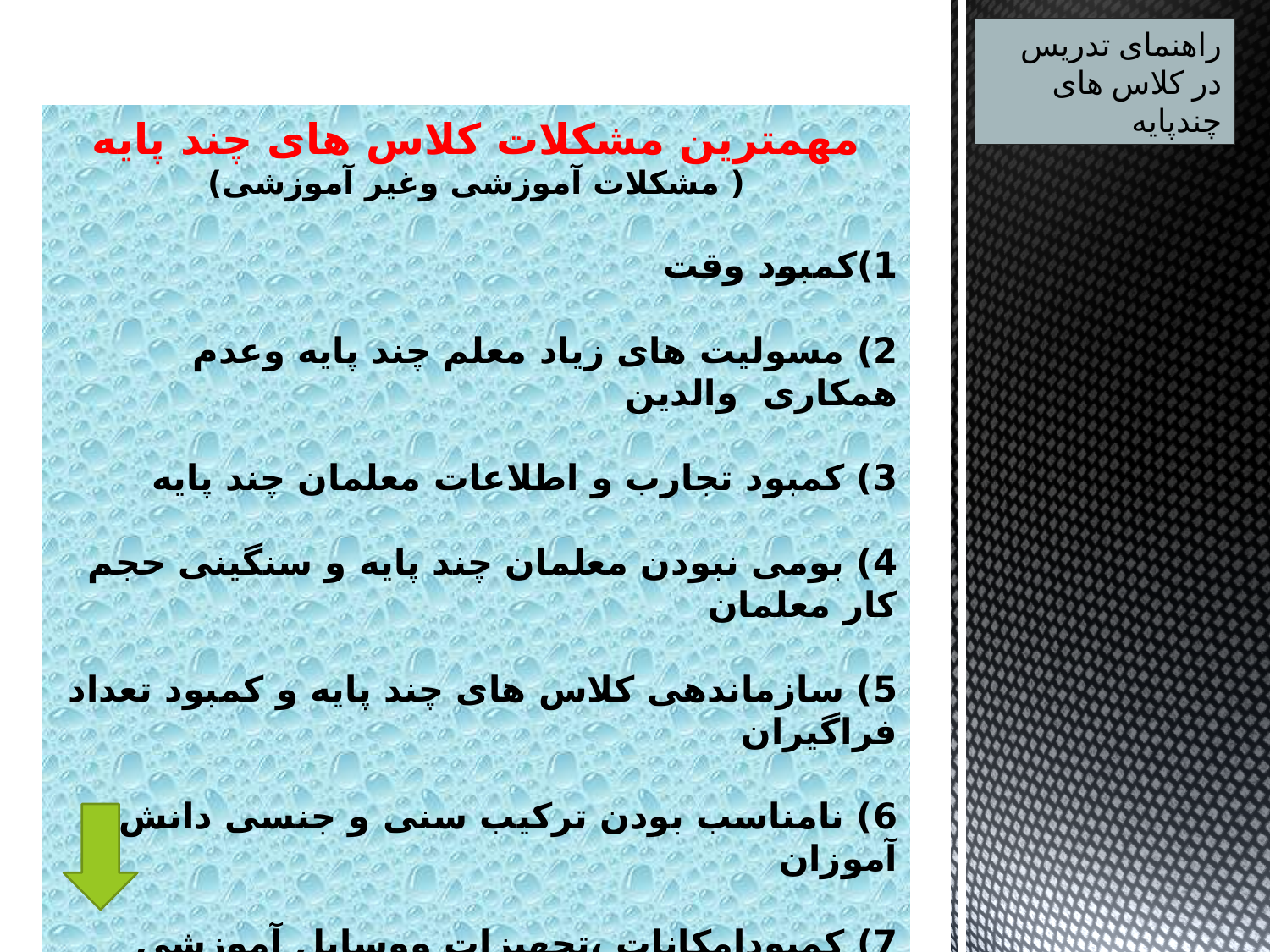

راهنمای تدریس در کلاس های چندپایه
مهمترین مشکلات کلاس های چند پایه
( مشکلات آموزشی وغیر آموزشی)

1)کمبود وقت

2) مسولیت های زیاد معلم چند پایه وعدم همکاری  والدین

3) کمبود تجارب و اطلاعات معلمان چند پایه

4) بومی نبودن معلمان چند پایه و سنگینی حجم کار معلمان

5) سازماندهی کلاس های چند پایه و کمبود تعداد فراگیران

6) نامناسب بودن ترکیب سنی و جنسی دانش آموزان

7) کمبودامکانات ،تجهیزات ووسابل آموزشی